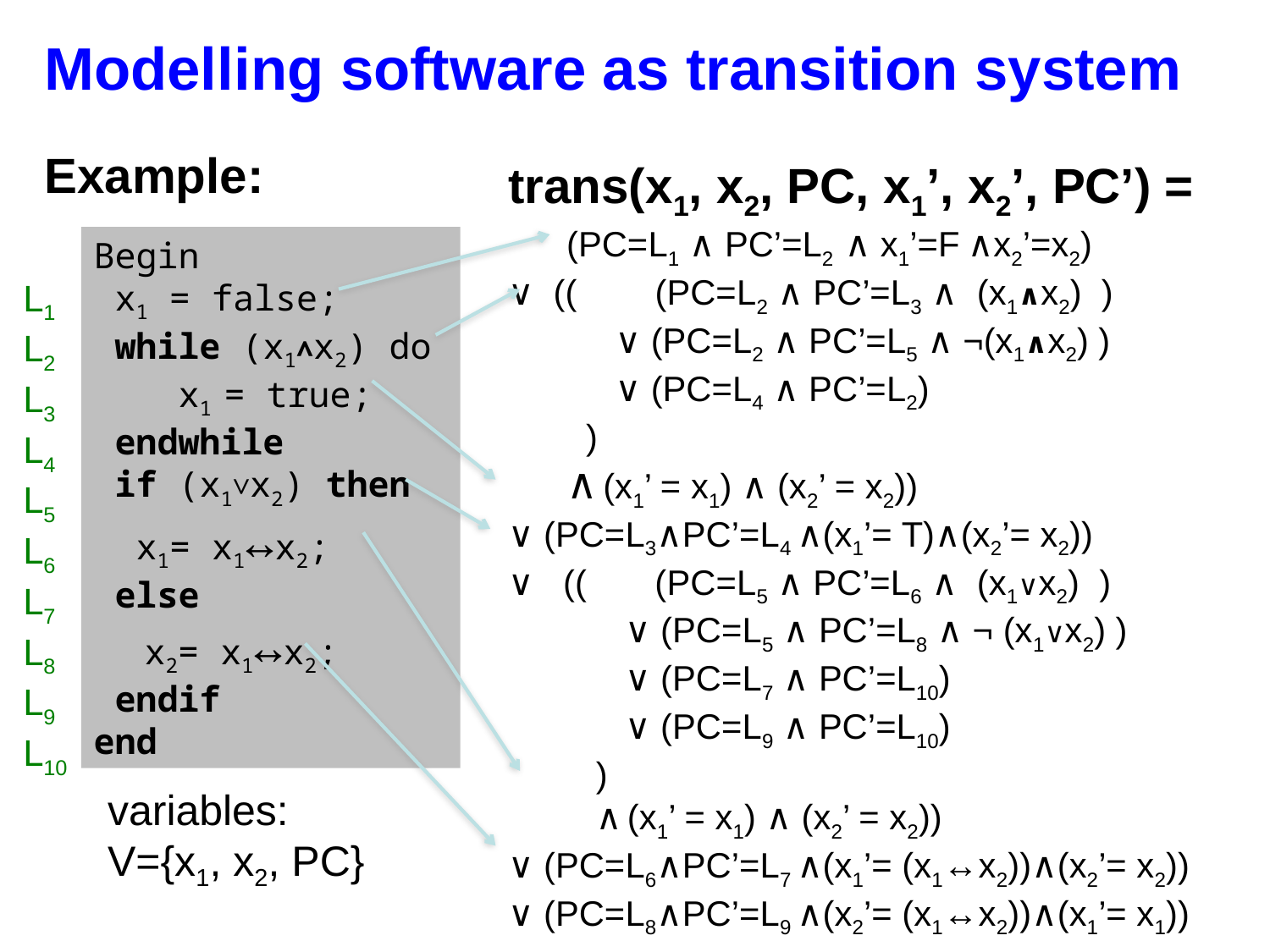

# Modelling software as transition system
Example:
trans(x1, x2, PC, x1’, x2’, PC’) =
      (PC=L1 ∧ PC’=L2  ∧ x1’=F ∧x2’=x2)
∨  ((        (PC=L2 ∧ PC’=L3 ∧  (x1∧x2)  )
           ∨ (PC=L2 ∧ PC’=L5 ∧ ¬(x1∧x2) )
           ∨ (PC=L4 ∧ PC’=L2)
        )
      ∧ (x1’ = x1) ∧ (x2’ = x2))
∨ (PC=L3∧PC’=L4 ∧(x1’= T)∧(x2’= x2))
∨   ((       (PC=L5 ∧ PC’=L6 ∧  (x1∨x2)  )
            ∨ (PC=L5 ∧ PC’=L8 ∧ ¬ (x1∨x2) )
            ∨ (PC=L7 ∧ PC’=L10)
            ∨ (PC=L9 ∧ PC’=L10)
         )
         ∧ (x1’ = x1) ∧ (x2’ = x2))
∨ (PC=L6∧PC’=L7 ∧(x1’= (x1↔x2))∧(x2’= x2))
∨ (PC=L8∧PC’=L9 ∧(x2’= (x1↔x2))∧(x1’= x1))

Begin
 x1 = false;
 while (x1∧x2) do
    x1 = true;
 endwhile
 if (x1∨x2) then
  x1= x1↔x2;
 else
    x2= x1↔x2;
 endif
end
L1
L2
L3
L4
L5
L6
L7
L8
L9
L10

variables:
V={x1, x2, PC}